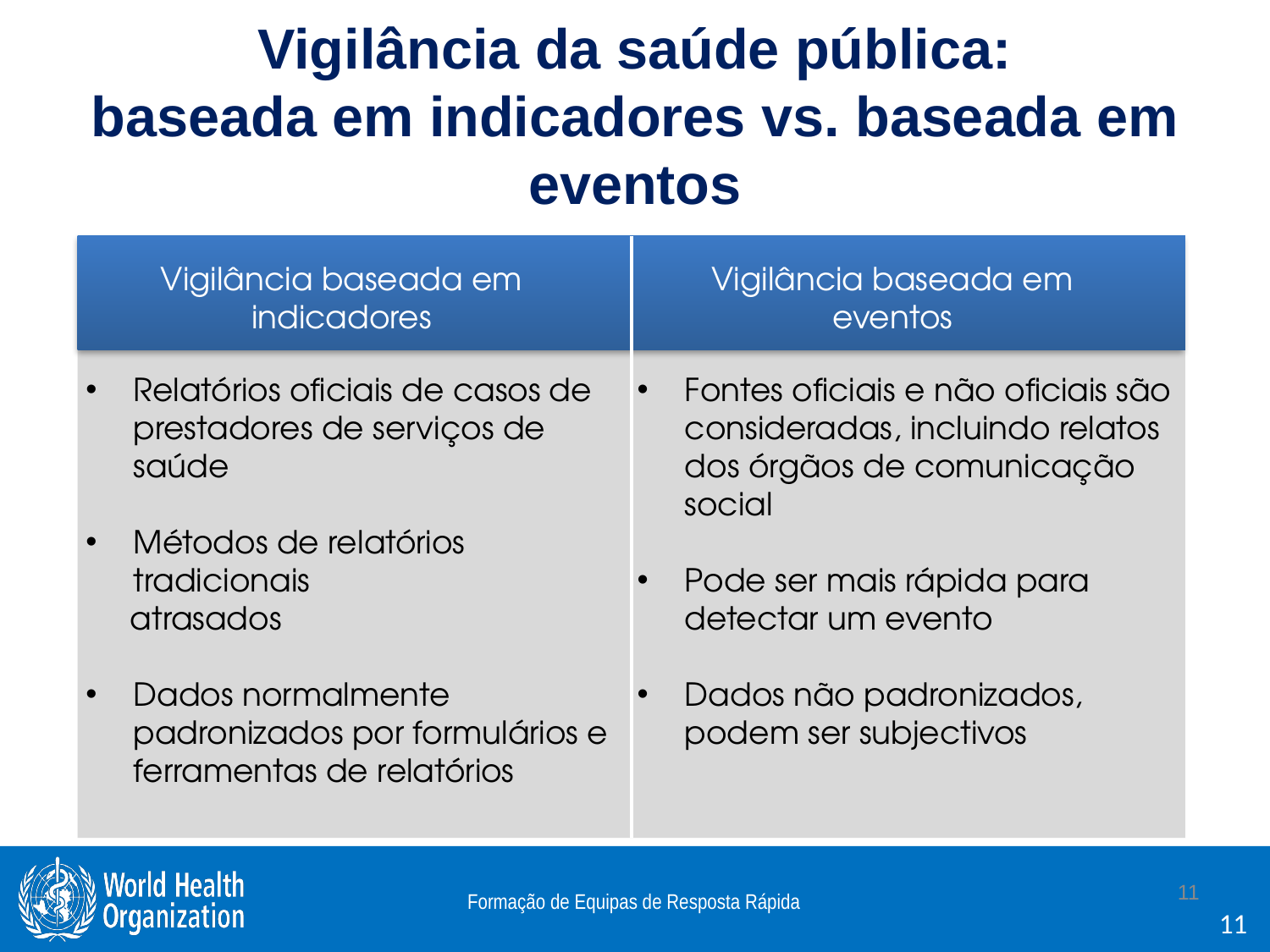

Vigilância da saúde pública:
baseada em indicadores vs. baseada em eventos

Vigilância baseada em indicadores
Vigilância baseada em eventos
Relatórios oficiais de casos de prestadores de serviços de saúde

Métodos de relatórios tradicionais
     atrasados

Dados normalmente padronizados por formulários e ferramentas de relatórios
Fontes oficiais e não oficiais são consideradas, incluindo relatos dos órgãos de comunicação social

Pode ser mais rápida para detectar um evento

Dados não padronizados, podem ser subjectivos
11